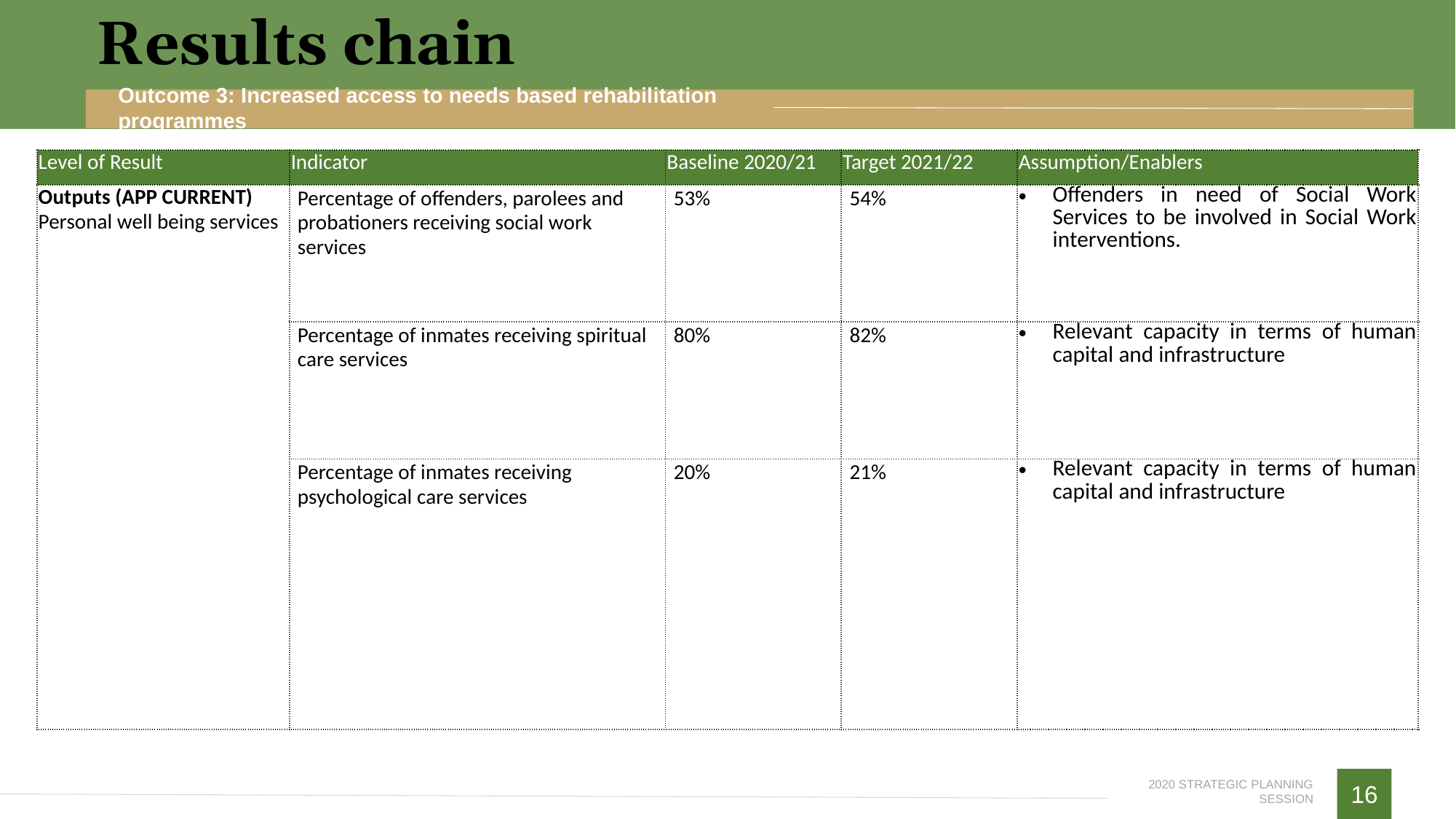

Results chain
| Level of Result | Indicator | Baseline 2020/21 | Target 2021/22 | Assumption/Enablers |
| --- | --- | --- | --- | --- |
| Outputs (APP CURRENT) Personal well being services | Percentage of offenders, parolees and probationers receiving social work services | 53% | 54% | Offenders in need of Social Work Services to be involved in Social Work interventions. |
|  | Percentage of inmates receiving spiritual care services | 80% | 82% | Relevant capacity in terms of human capital and infrastructure |
|  | Percentage of inmates receiving psychological care services | 20% | 21% | Relevant capacity in terms of human capital and infrastructure |